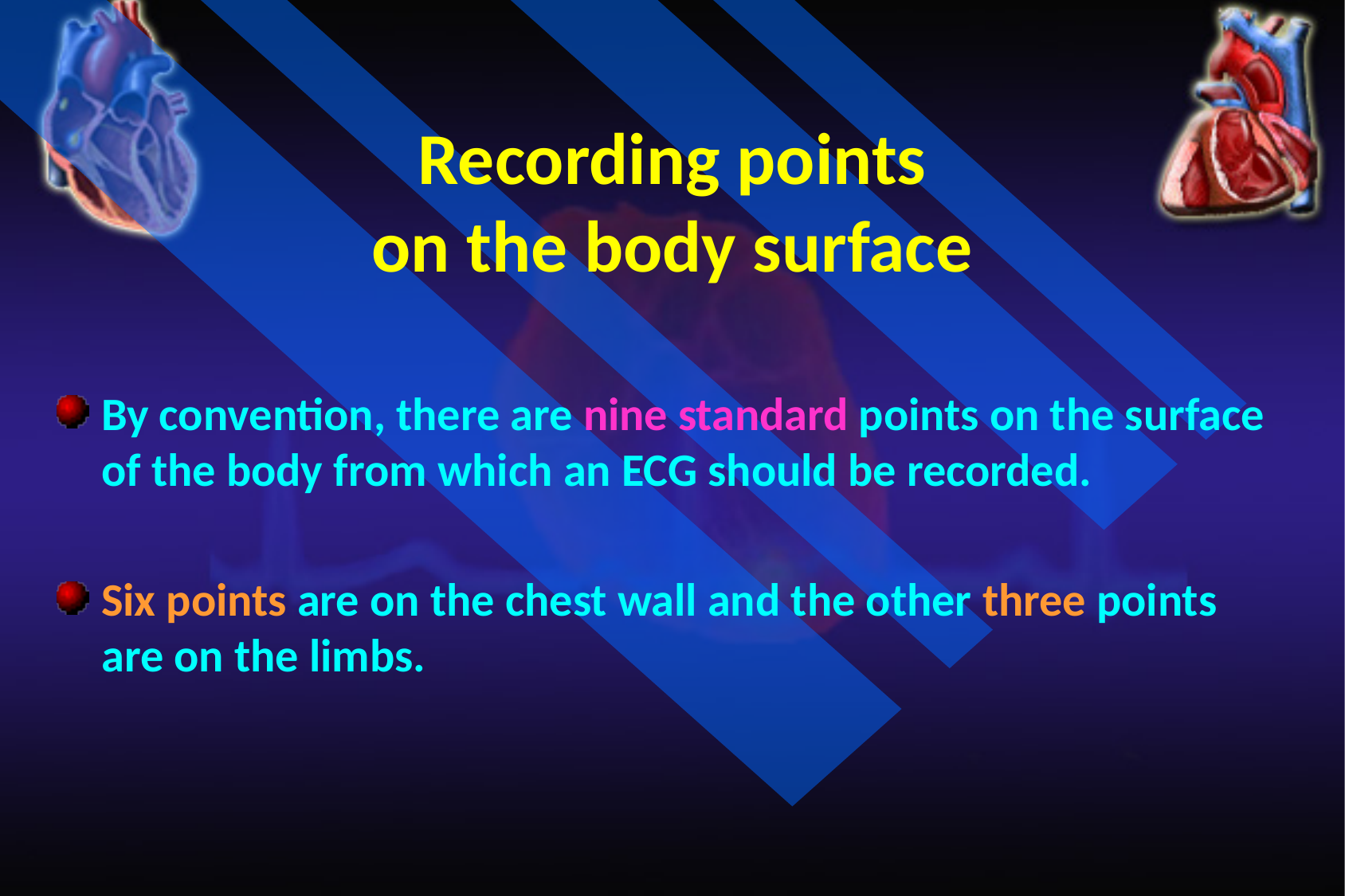

Recording points
on the body surface
By convention, there are nine standard points on the surface of the body from which an ECG should be recorded.

Six points are on the chest wall and the other three points are on the limbs.